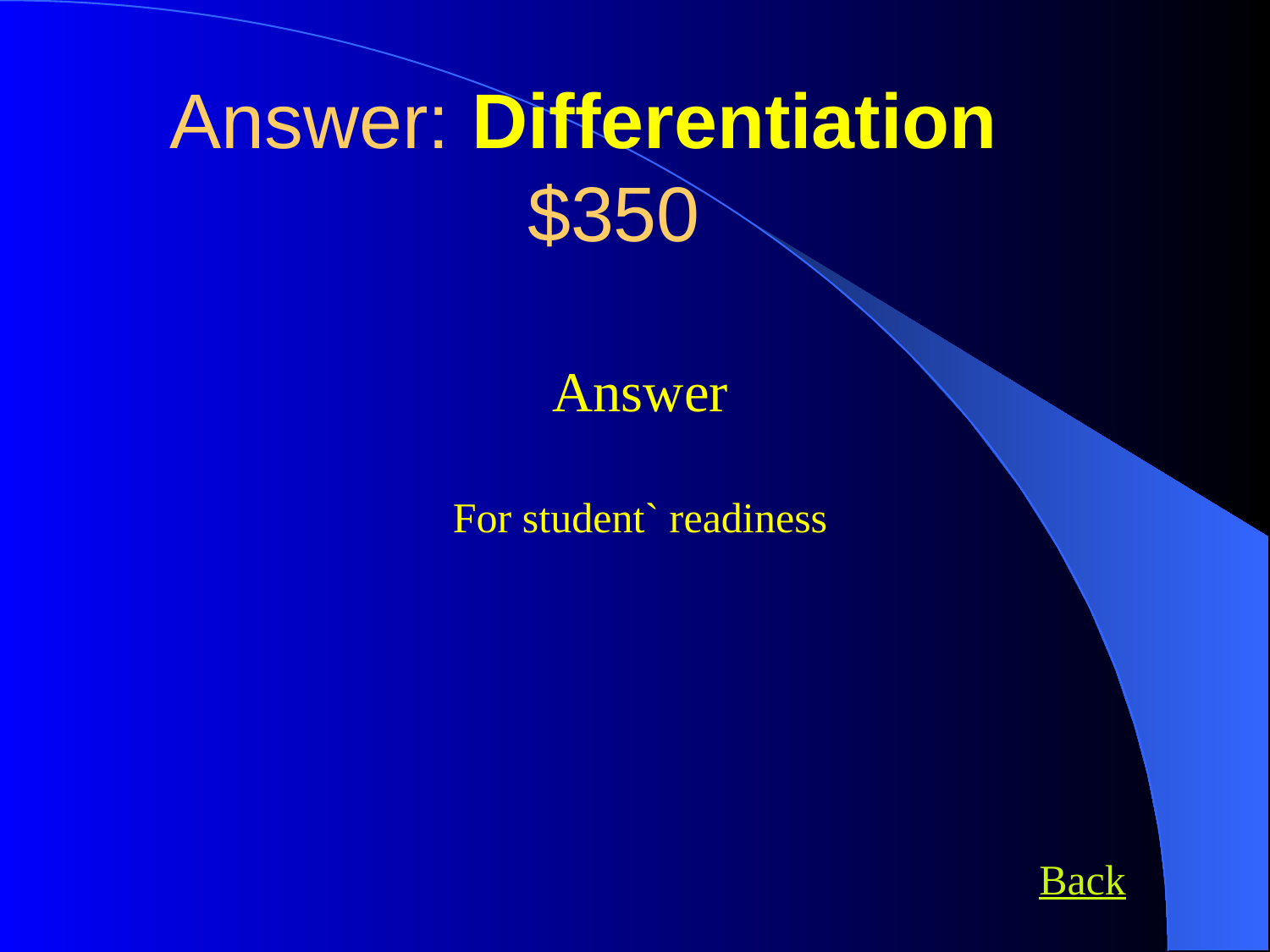

Answer: Differentiation 	$350
Answer

For student` readiness

Back